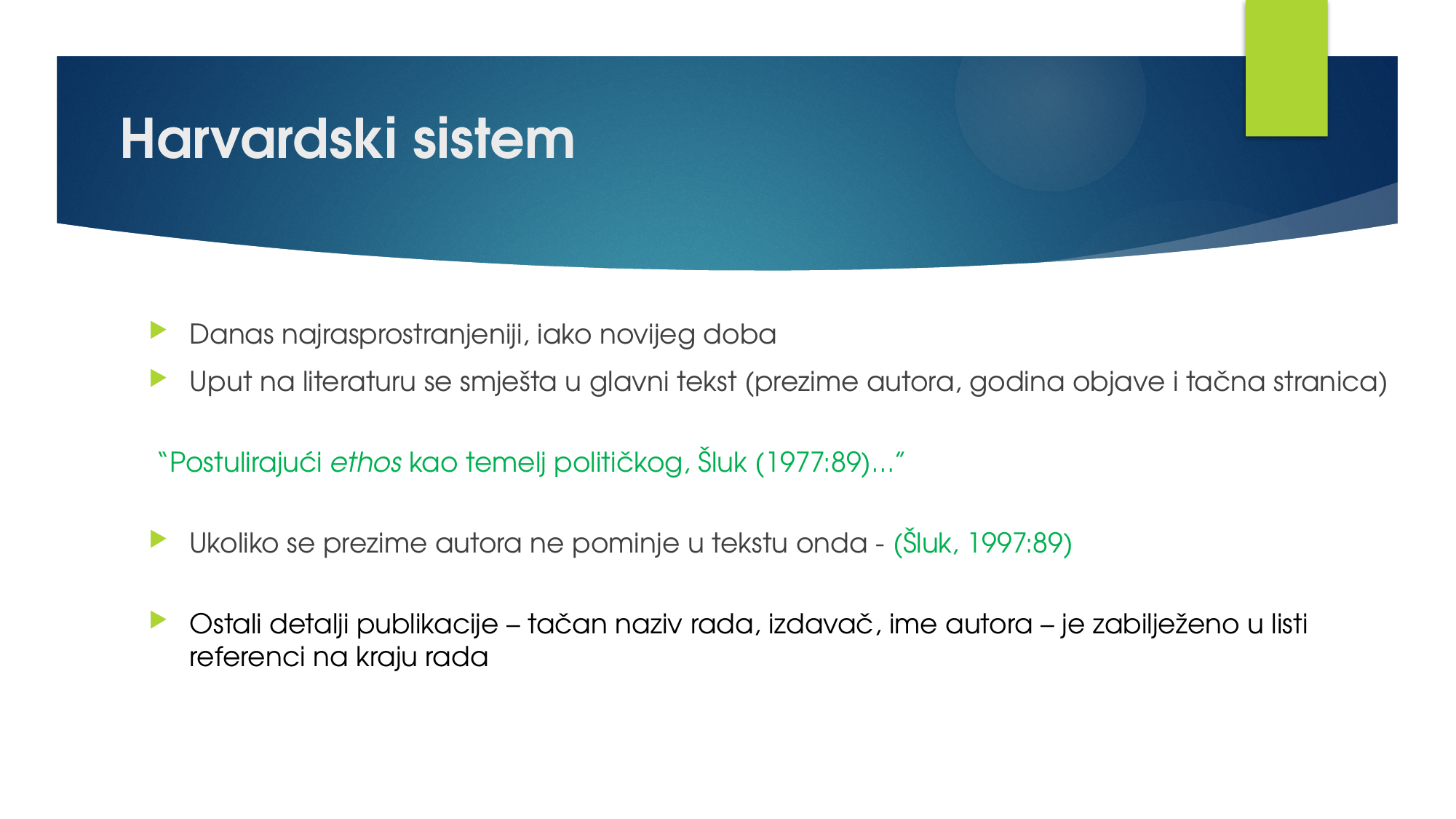

# Harvardski sistem
Danas najrasprostranjeniji, iako novijeg doba
Uput na literaturu se smješta u glavni tekst (prezime autora, godina objave i tačna stranica)
 “Postulirajući ethos kao temelj političkog, Šluk (1977:89)…”
Ukoliko se prezime autora ne pominje u tekstu onda - (Šluk, 1997:89)
Ostali detalji publikacije – tačan naziv rada, izdavač, ime autora – je zabilježeno u listi referenci na kraju rada